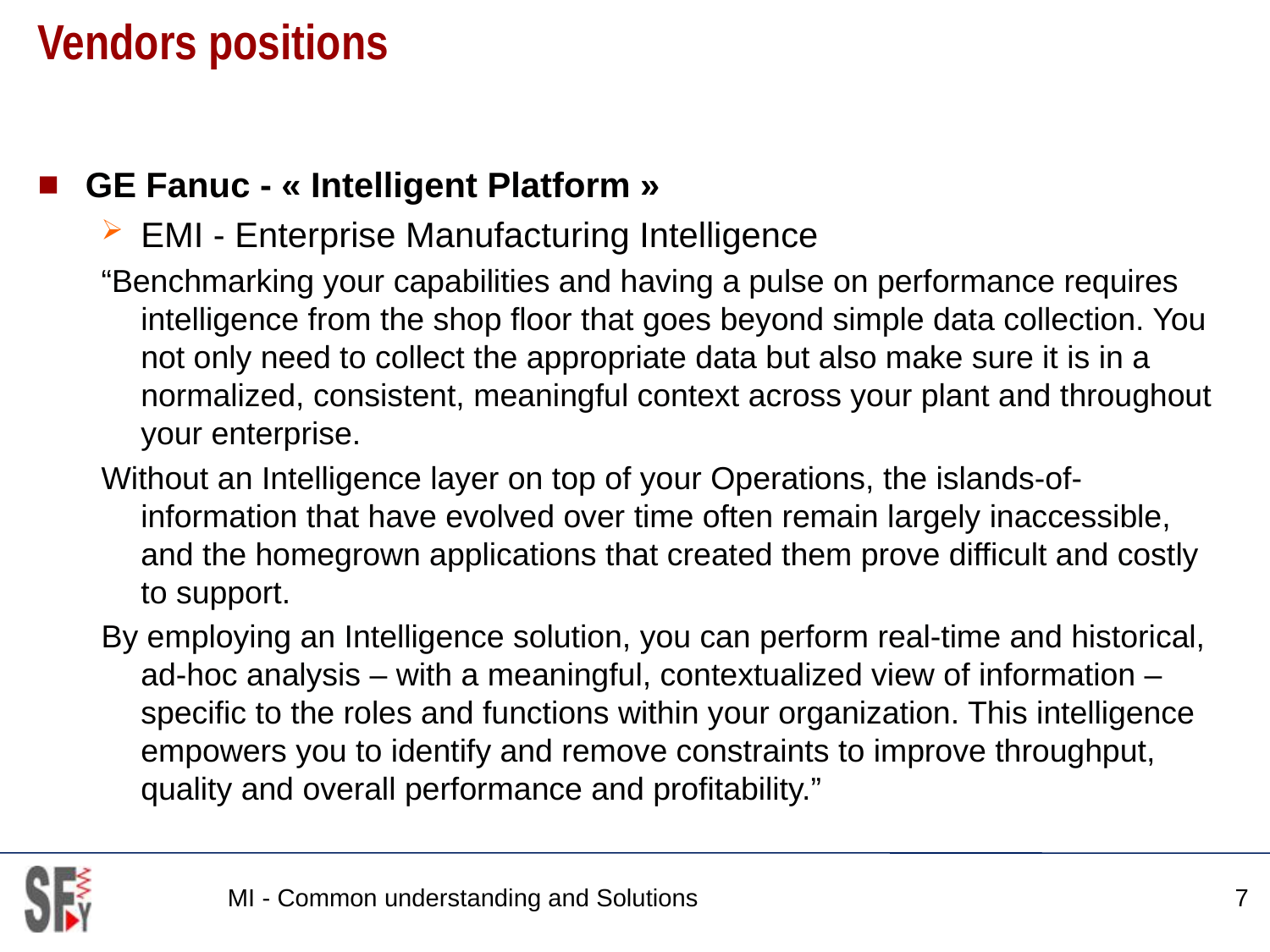

# Vendors positions
GE Fanuc - « Intelligent Platform »
EMI - Enterprise Manufacturing Intelligence
“Benchmarking your capabilities and having a pulse on performance requires intelligence from the shop floor that goes beyond simple data collection. You not only need to collect the appropriate data but also make sure it is in a normalized, consistent, meaningful context across your plant and throughout your enterprise.
Without an Intelligence layer on top of your Operations, the islands-of-information that have evolved over time often remain largely inaccessible, and the homegrown applications that created them prove difficult and costly to support.
By employing an Intelligence solution, you can perform real-time and historical, ad-hoc analysis – with a meaningful, contextualized view of information – specific to the roles and functions within your organization. This intelligence empowers you to identify and remove constraints to improve throughput, quality and overall performance and profitability.”

MI - Common understanding and Solutions
7